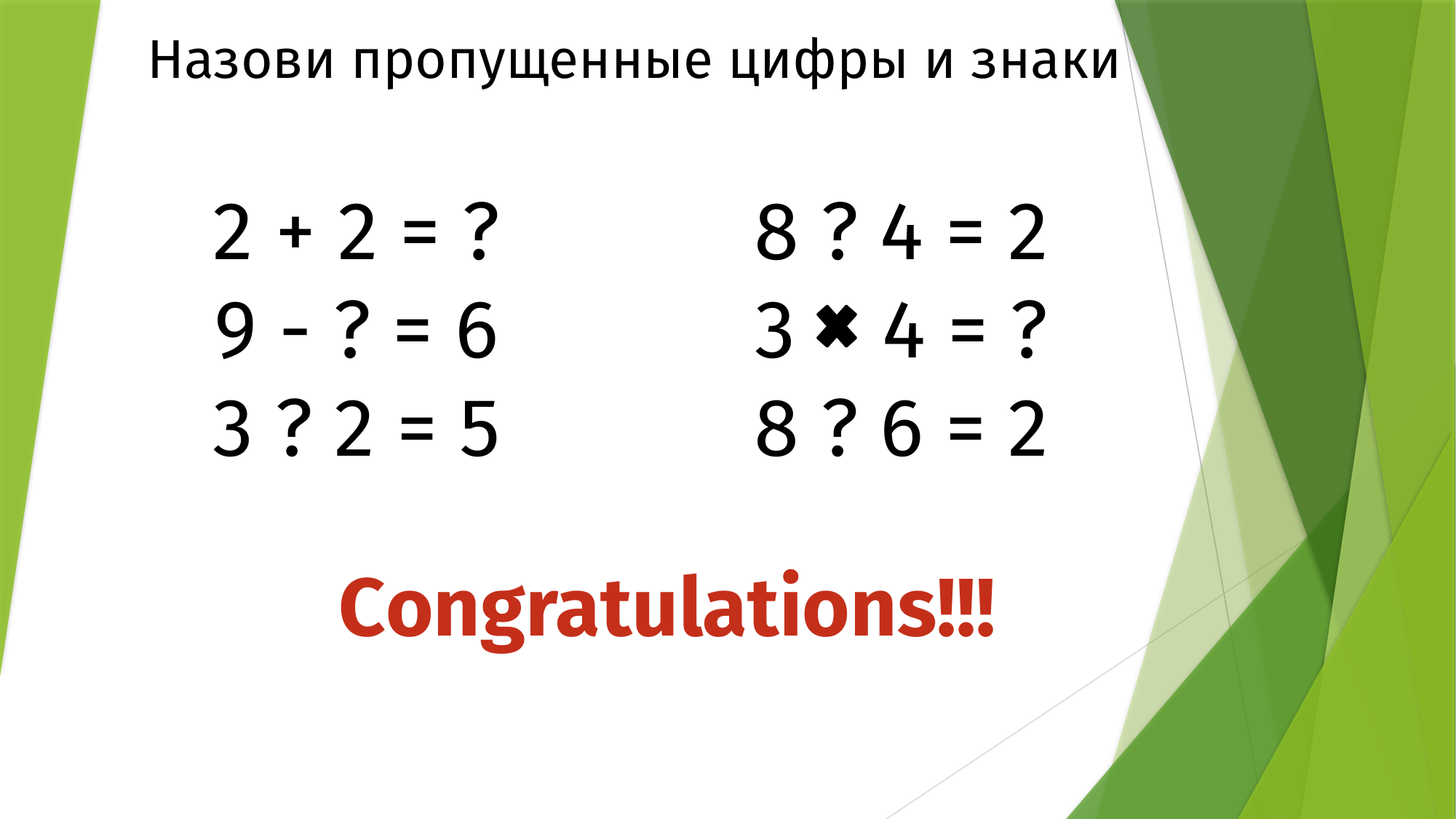

Назови пропущенные цифры и знаки
2 + 2 = ?
9 - ? = 6
3 ? 2 = 5
8 ? 4 = 2
3    4 = ?
8 ? 6 = 2

Сongratulations!!!